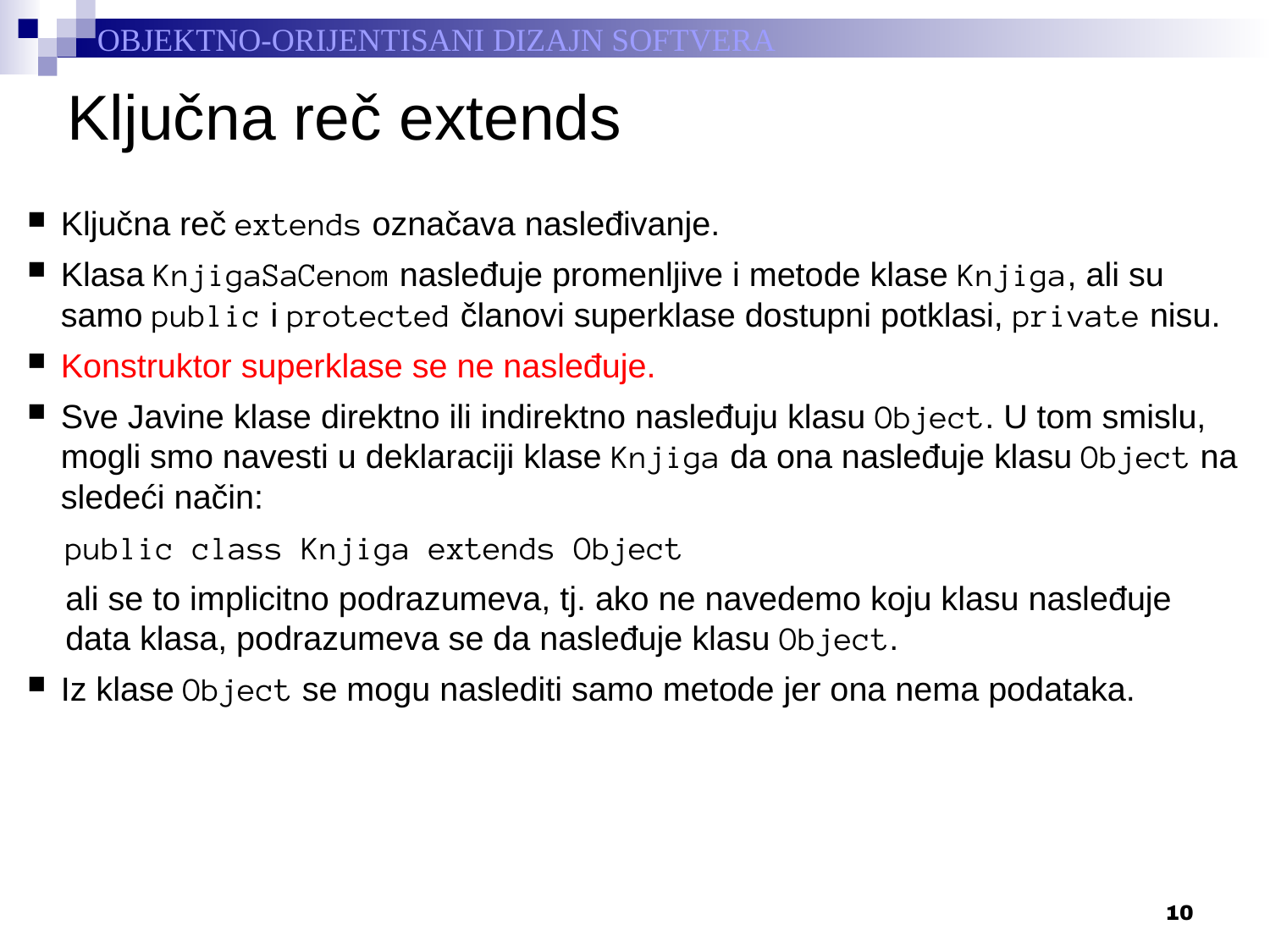

# Ključna reč extends
Ključna reč extends označava nasleđivanje.
Klasa KnjigaSaCenom nasleđuje promenljive i metode klase Knjiga, ali su samo public i protected članovi superklase dostupni potklasi, private nisu.
Konstruktor superklase se ne nasleđuje.
Sve Javine klase direktno ili indirektno nasleđuju klasu Object. U tom smislu, mogli smo navesti u deklaraciji klase Knjiga da ona nasleđuje klasu Object na sledeći način:
public class Knjiga extends Object
ali se to implicitno podrazumeva, tj. ako ne navedemo koju klasu nasleđuje data klasa, podrazumeva se da nasleđuje klasu Object.
Iz klase Object se mogu naslediti samo metode jer ona nema podataka.
10